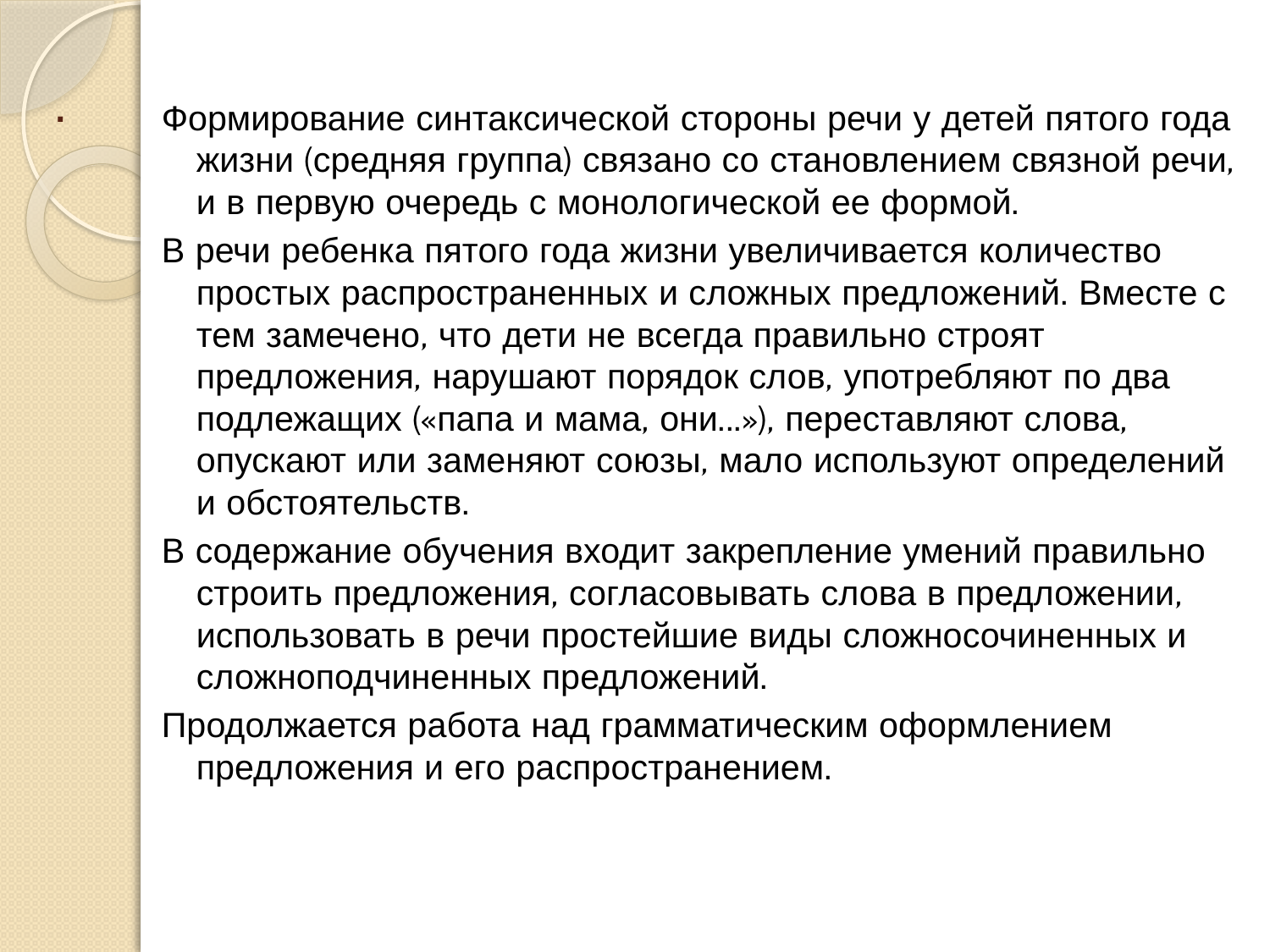

# .
Формирование синтаксической стороны речи у детей пятого года жизни (средняя группа) связано со становлением связной речи, и в первую очередь с монологической ее формой.
В речи ребенка пятого года жизни увеличивается количество простых распространенных и сложных предложений. Вместе с тем замечено, что дети не всегда правильно строят предложения, нарушают порядок слов, употребляют по два подлежащих («папа и мама, они...»), переставляют слова, опускают или заменяют союзы, мало используют определений и обстоятельств.
В содержание обучения входит закрепление умений правильно строить предложения, согласовывать слова в предложении, использовать в речи простейшие виды сложносочиненных и сложноподчиненных предложений.
Продолжается работа над грамматическим оформлением предложения и его распространением.